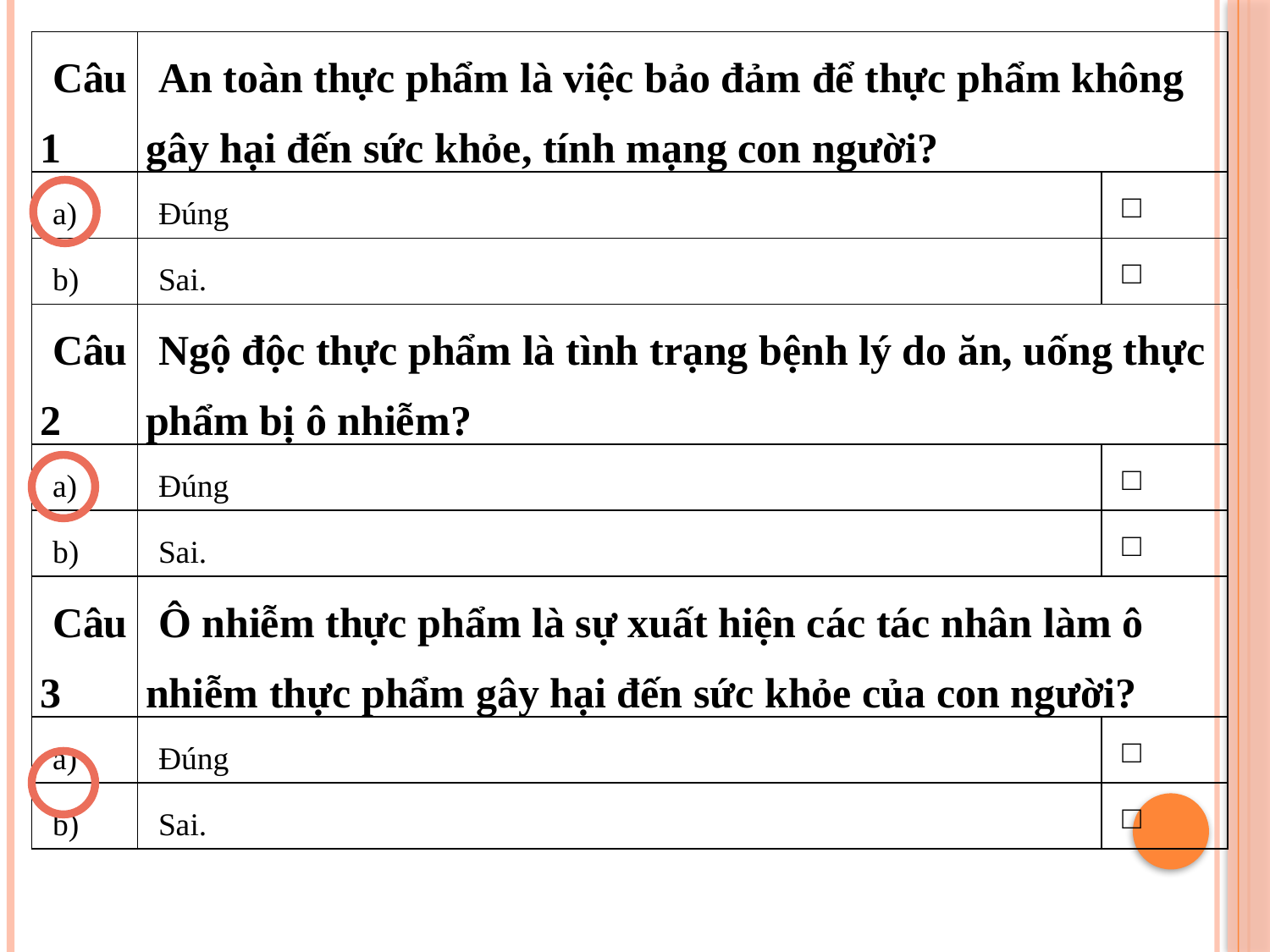

| Câu 1 | An toàn thực phẩm là việc bảo đảm để thực phẩm không gây hại đến sức khỏe, tính mạng con người? |  |
| --- | --- | --- |
| a) | Đúng | □ |
| b) | Sai. | □ |
| Câu 2 | Ngộ độc thực phẩm là tình trạng bệnh lý do ăn, uống thực phẩm bị ô nhiễm? |  |
| a) | Đúng | □ |
| b) | Sai. | □ |
| Câu 3 | Ô nhiễm thực phẩm là sự xuất hiện các tác nhân làm ô nhiễm thực phẩm gây hại đến sức khỏe của con người? |  |
| a) | Đúng | □ |
| b) | Sai. | □ |